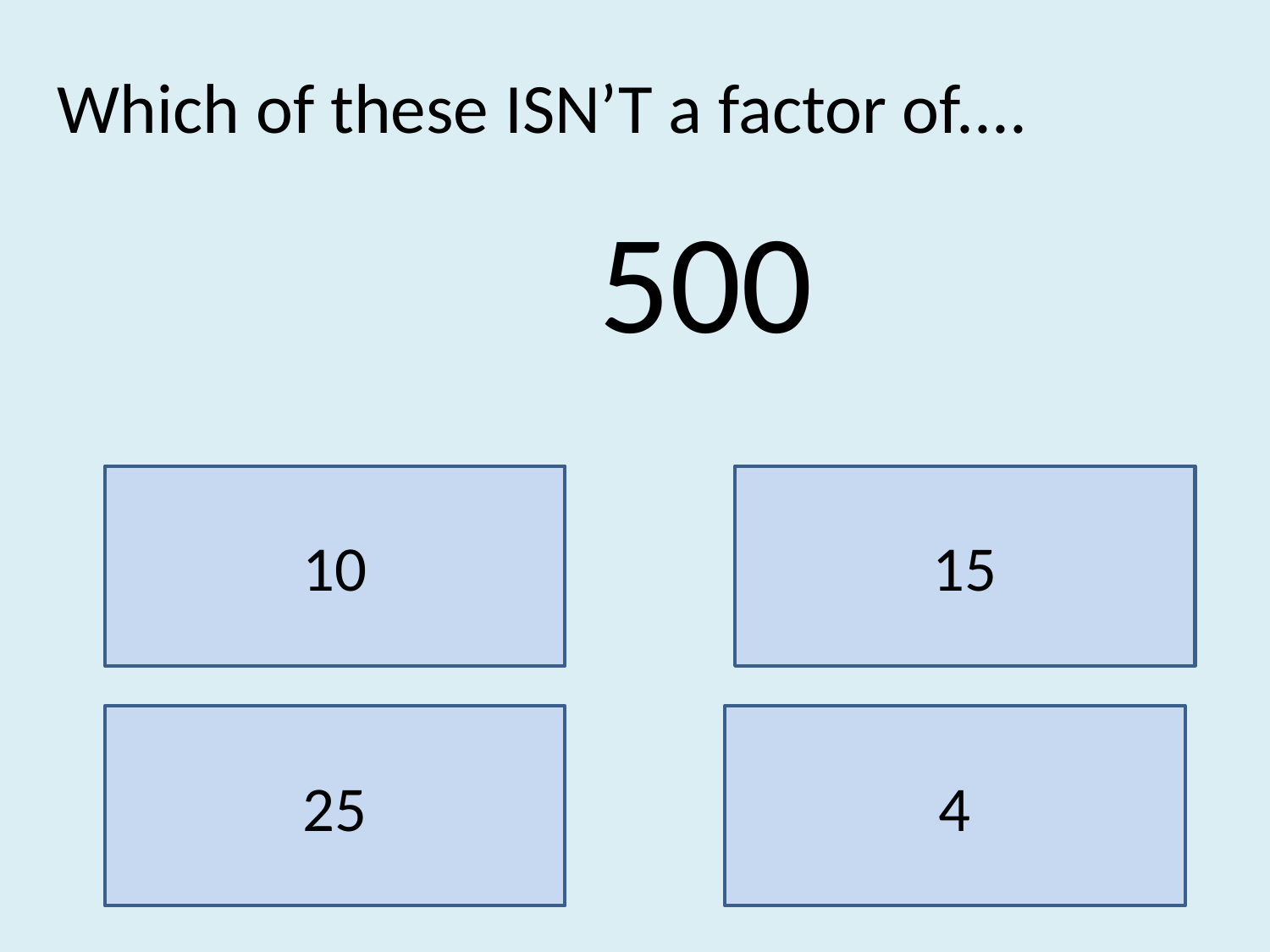

Which of these ISN’T a factor of....
500
10
15
25
4